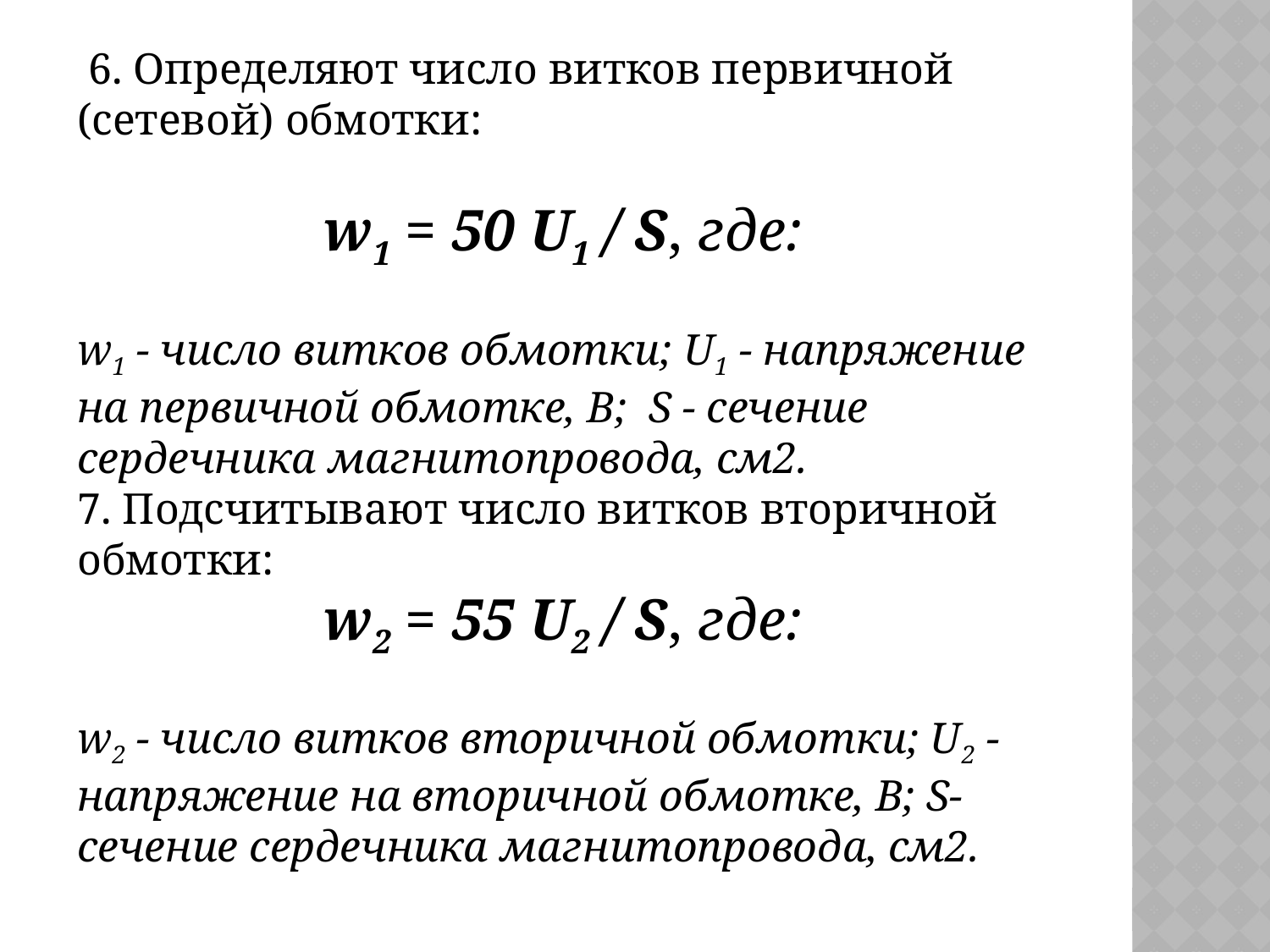

6. Определяют число витков первичной (сетевой) обмотки:
w1 = 50 U1 / S, где:

w1 - число витков обмотки; U1 - напряжение на первичной обмотке, В;  S - сечение сердечника магнитопровода, см2.
7. Подсчитывают число витков вторичной обмотки:
w2 = 55 U2 / S, где:

w2 - число витков вторичной обмотки; U2 - напряжение на вторичной обмотке, В; S-сечение сердечника магнитопровода, см2.